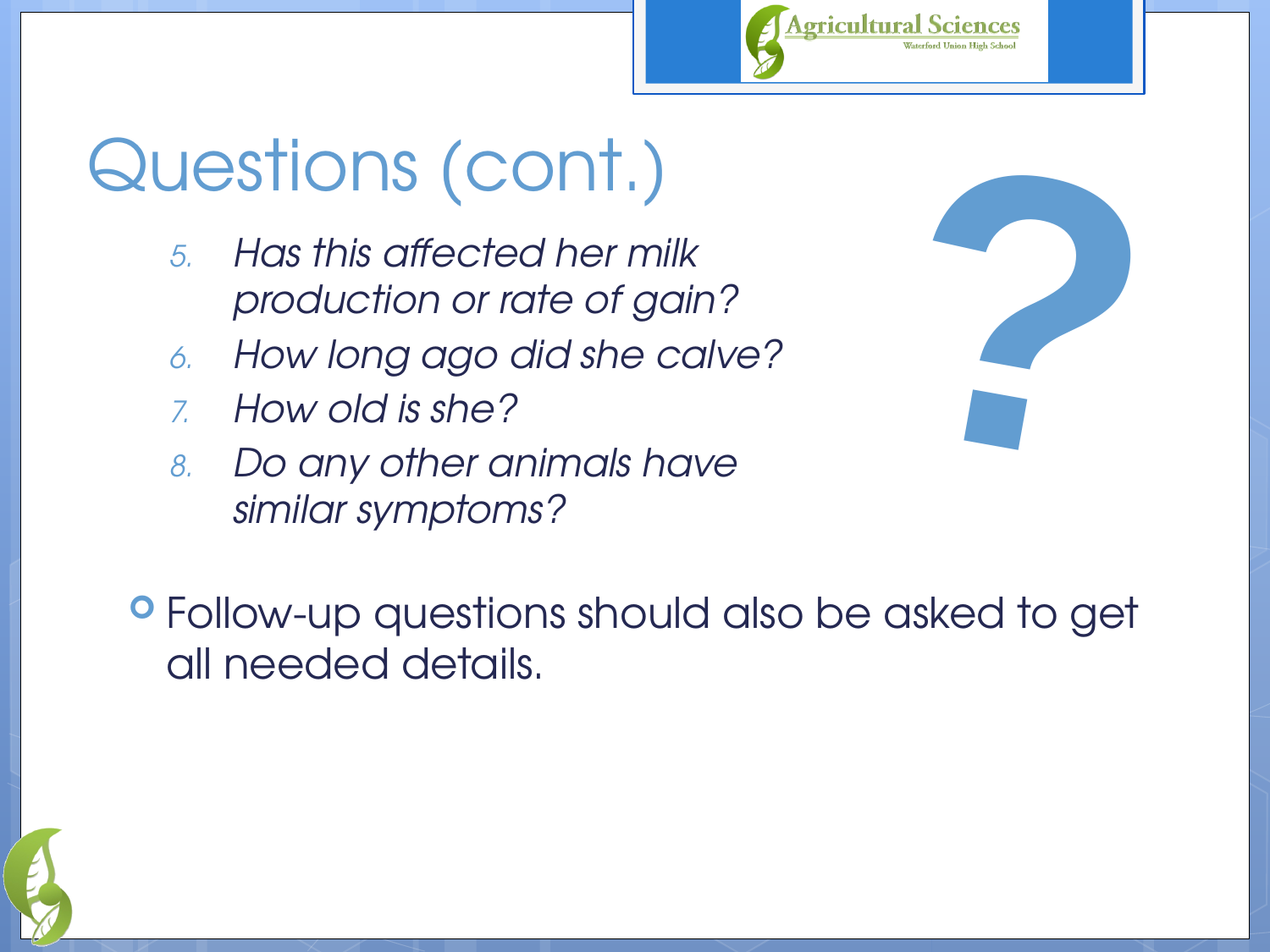

?
# Questions (cont.)
Has this affected her milk
production or rate of gain?
How long ago did she calve?
How old is she?
Do any other animals have
similar symptoms?
Follow-up questions should also be asked to get all needed details.